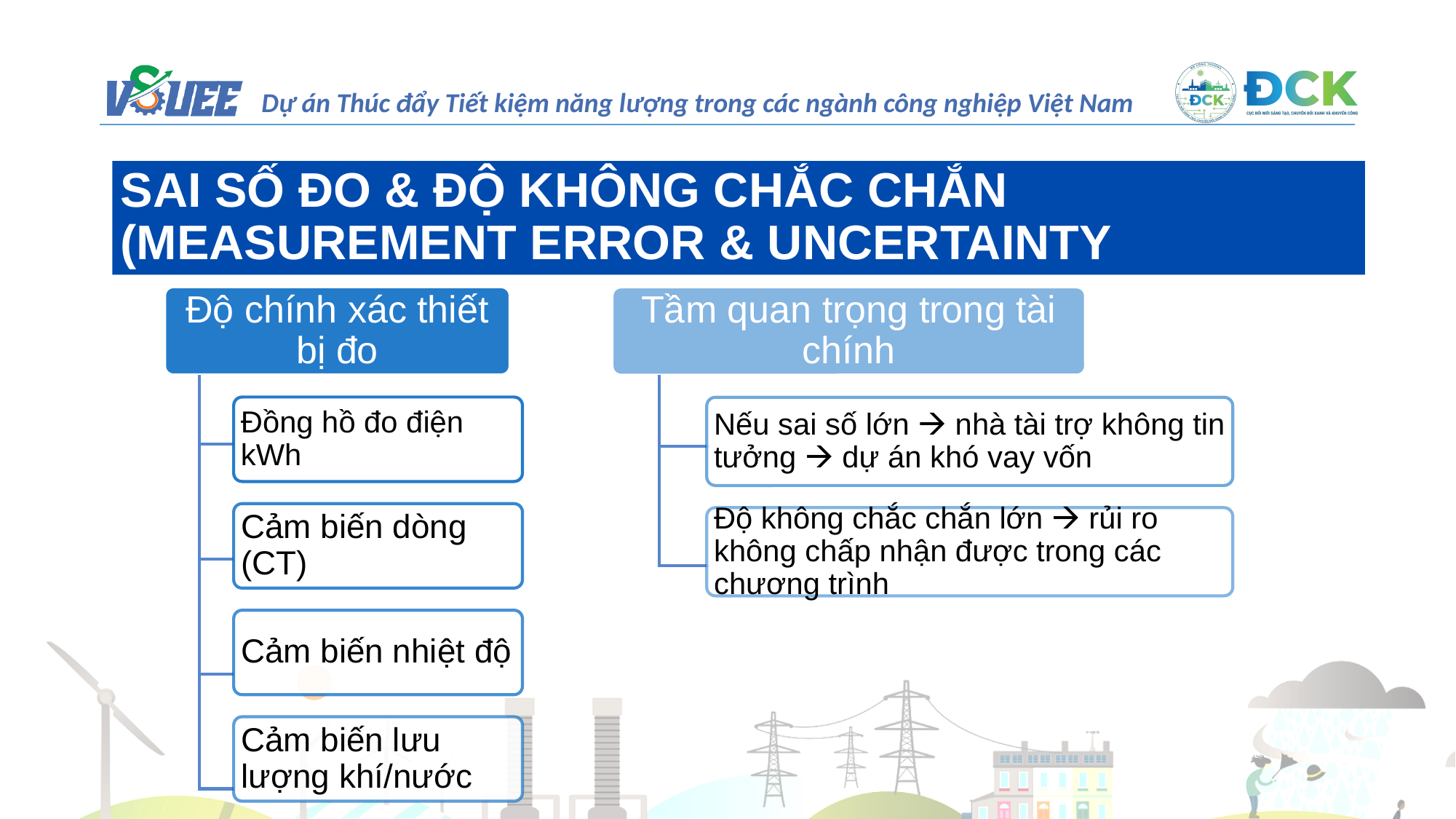

SAI SỐ ĐO & ĐỘ KHÔNG CHẮC CHẮN
(MEASUREMENT ERROR & UNCERTAINTY

Độ chính xác thiết bị đo
Tầm quan trọng trong tài chính

Đồng hồ đo điện kWh
Nếu sai số lớn 🡪 nhà tài trợ không tin tưởng 🡪 dự án khó vay vốn

Cảm biến dòng (CT)

Độ không chắc chắn lớn 🡪 rủi ro không chấp nhận được trong các chương trình

Cảm biến nhiệt độ

Cảm biến lưu lượng khí/nước